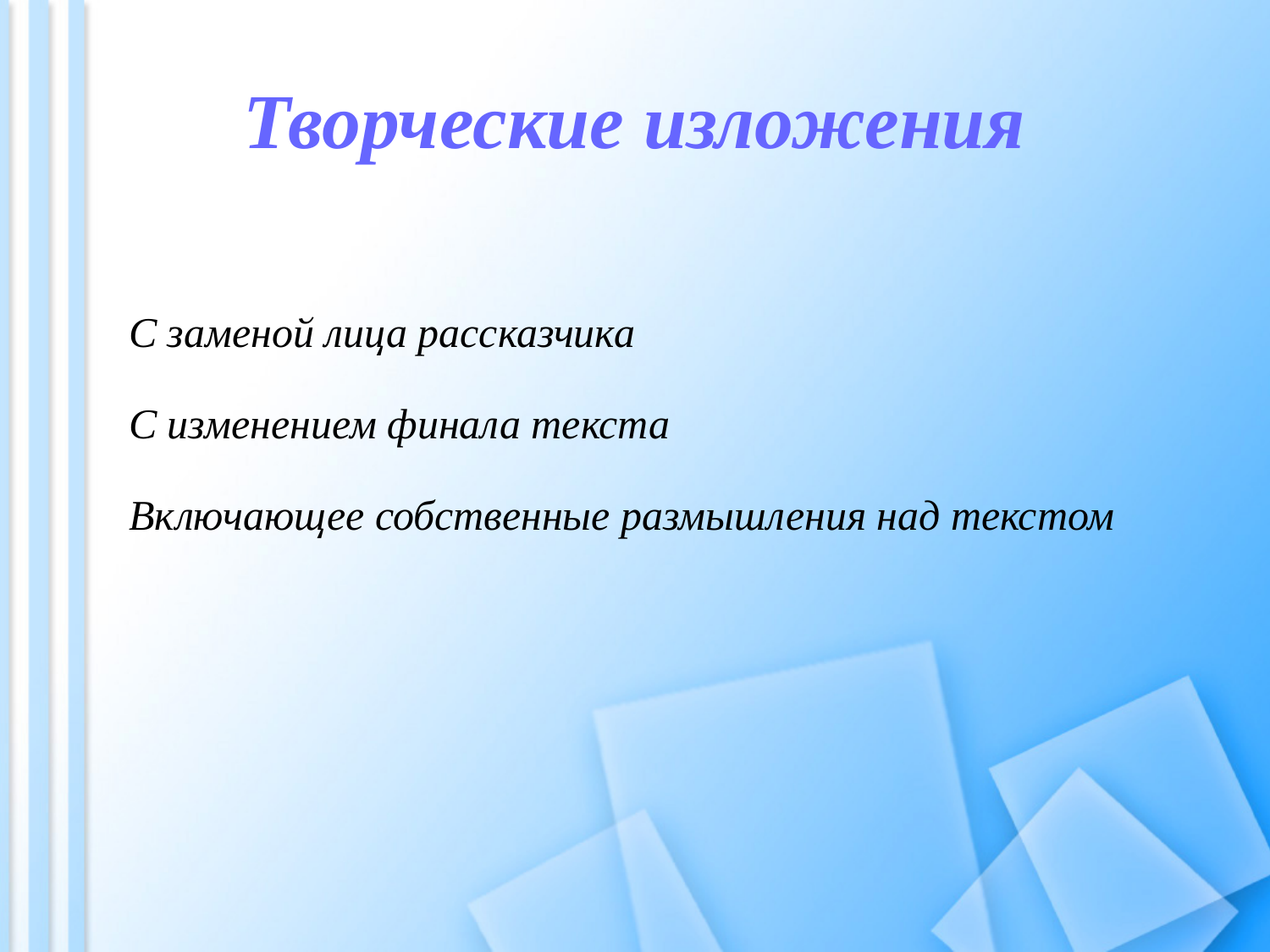

# Творческие изложения

С заменой лица рассказчика

С изменением финала текста

Включающее собственные размышления над текстом